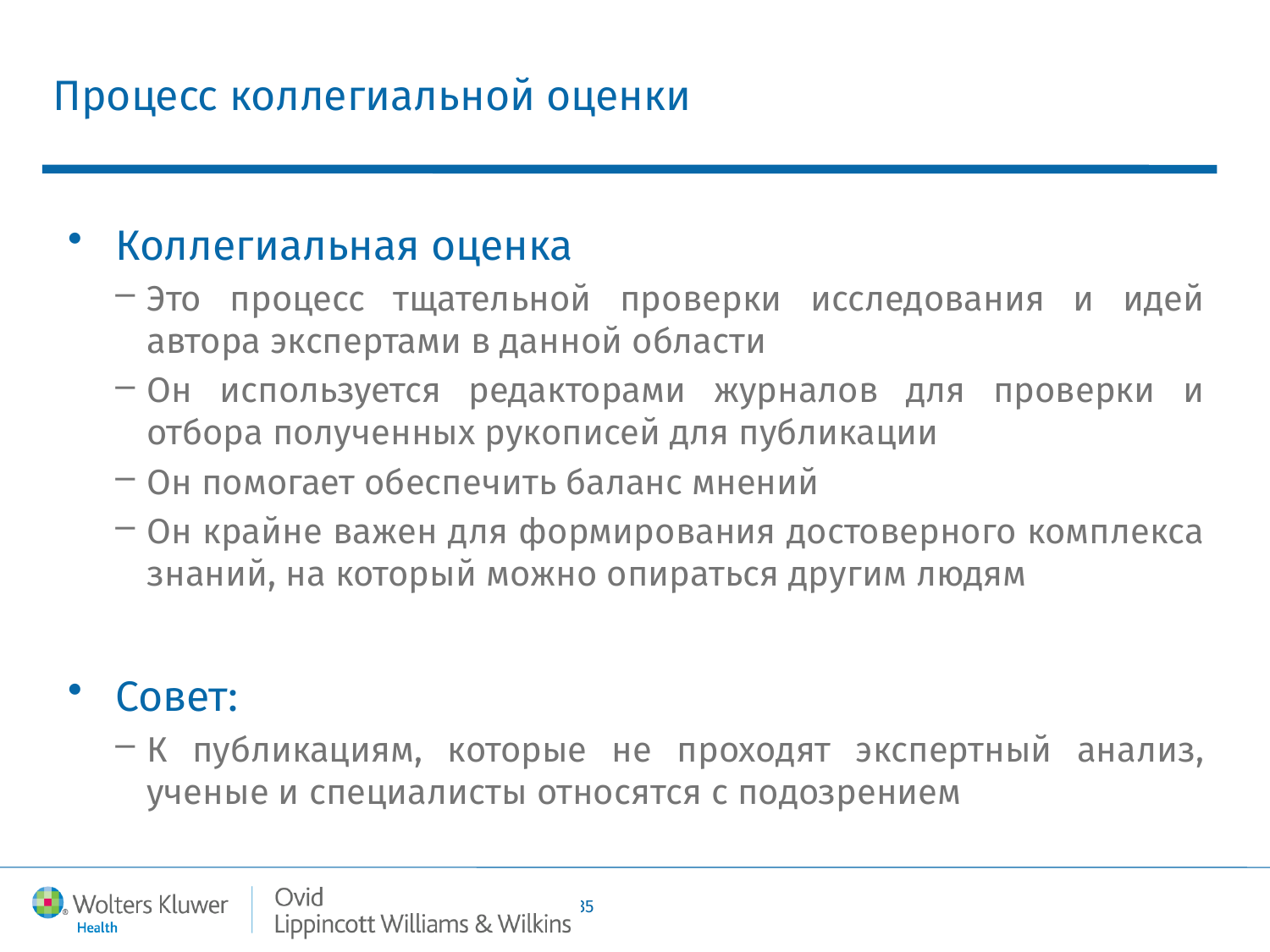

# Процесс коллегиальной оценки
Коллегиальная оценка
Это процесс тщательной проверки исследования и идей автора экспертами в данной области
Он используется редакторами журналов для проверки и отбора полученных рукописей для публикации
Он помогает обеспечить баланс мнений
Он крайне важен для формирования достоверного комплекса знаний, на который можно опираться другим людям

Совет:
К публикациям, которые не проходят экспертный анализ, ученые и специалисты относятся с подозрением